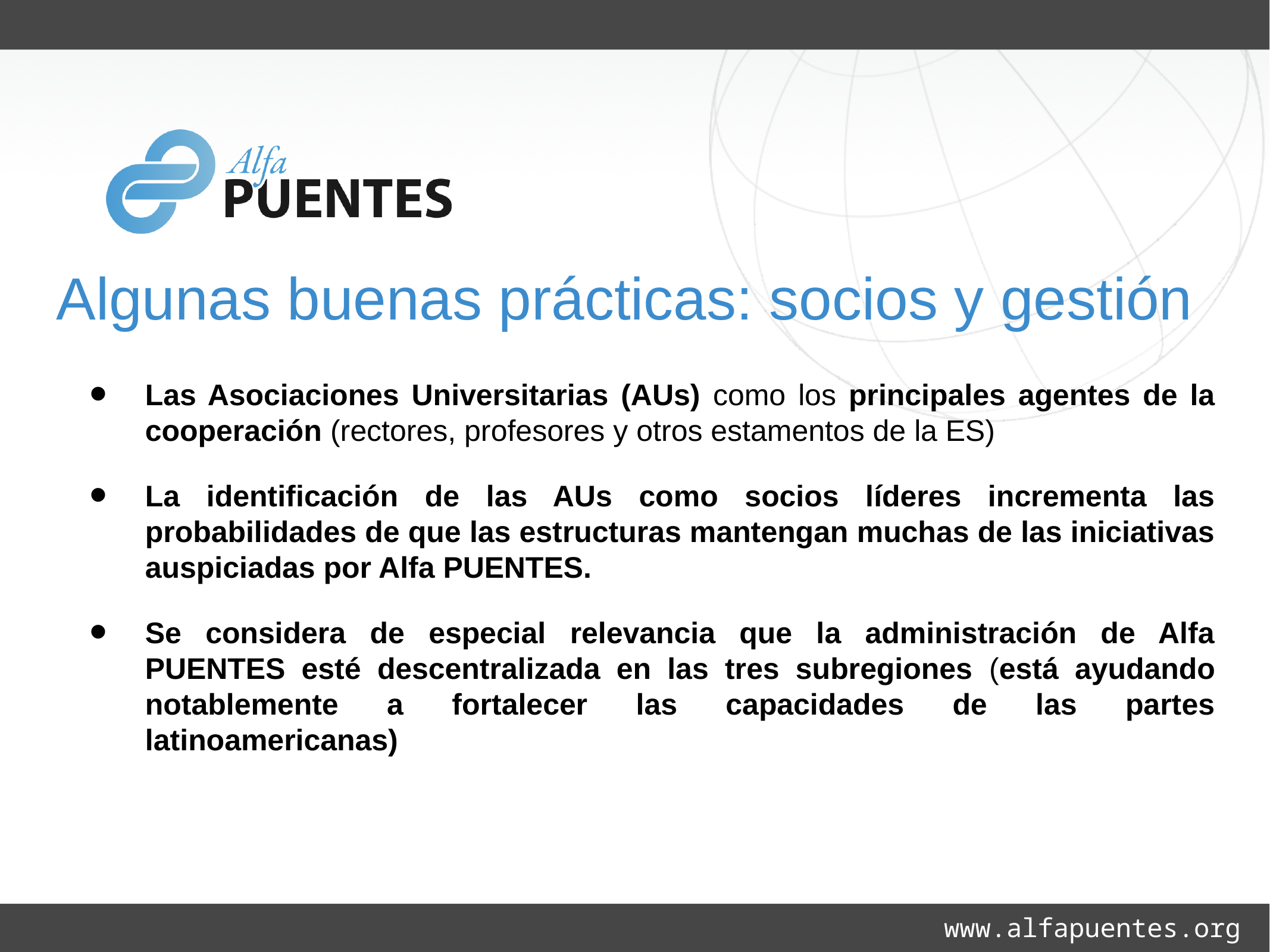

# Algunas buenas prácticas: socios y gestión
Las Asociaciones Universitarias (AUs) como los principales agentes de la cooperación (rectores, profesores y otros estamentos de la ES)
La identificación de las AUs como socios líderes incrementa las probabilidades de que las estructuras mantengan muchas de las iniciativas auspiciadas por Alfa PUENTES.
Se considera de especial relevancia que la administración de Alfa PUENTES esté descentralizada en las tres subregiones (está ayudando notablemente a fortalecer las capacidades de las partes latinoamericanas)sin